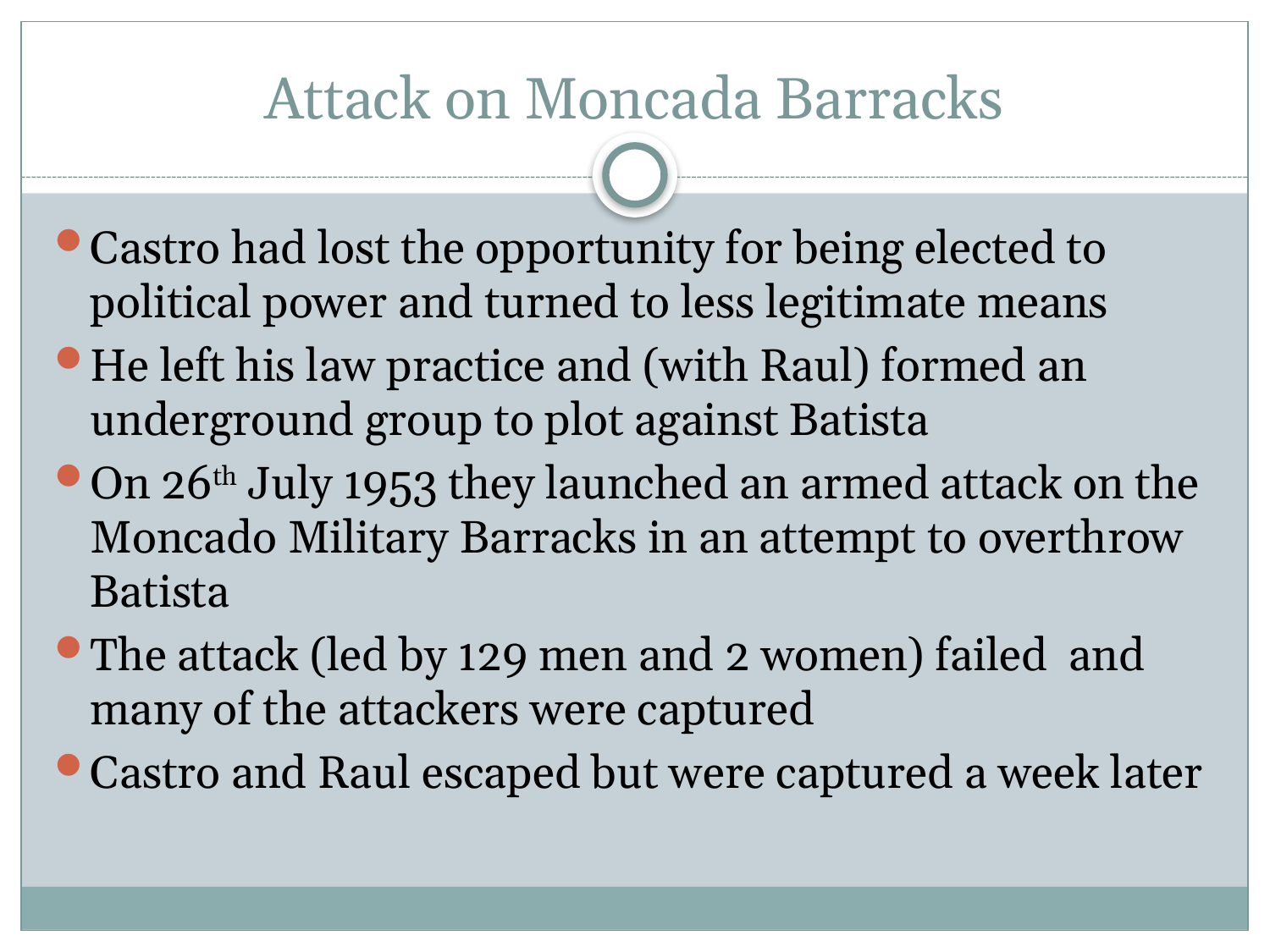

# Attack on Moncada Barracks
Castro had lost the opportunity for being elected to political power and turned to less legitimate means
He left his law practice and (with Raul) formed an underground group to plot against Batista
On 26th July 1953 they launched an armed attack on the Moncado Military Barracks in an attempt to overthrow Batista
The attack (led by 129 men and 2 women) failed  and many of the attackers were captured
Castro and Raul escaped but were captured a week later